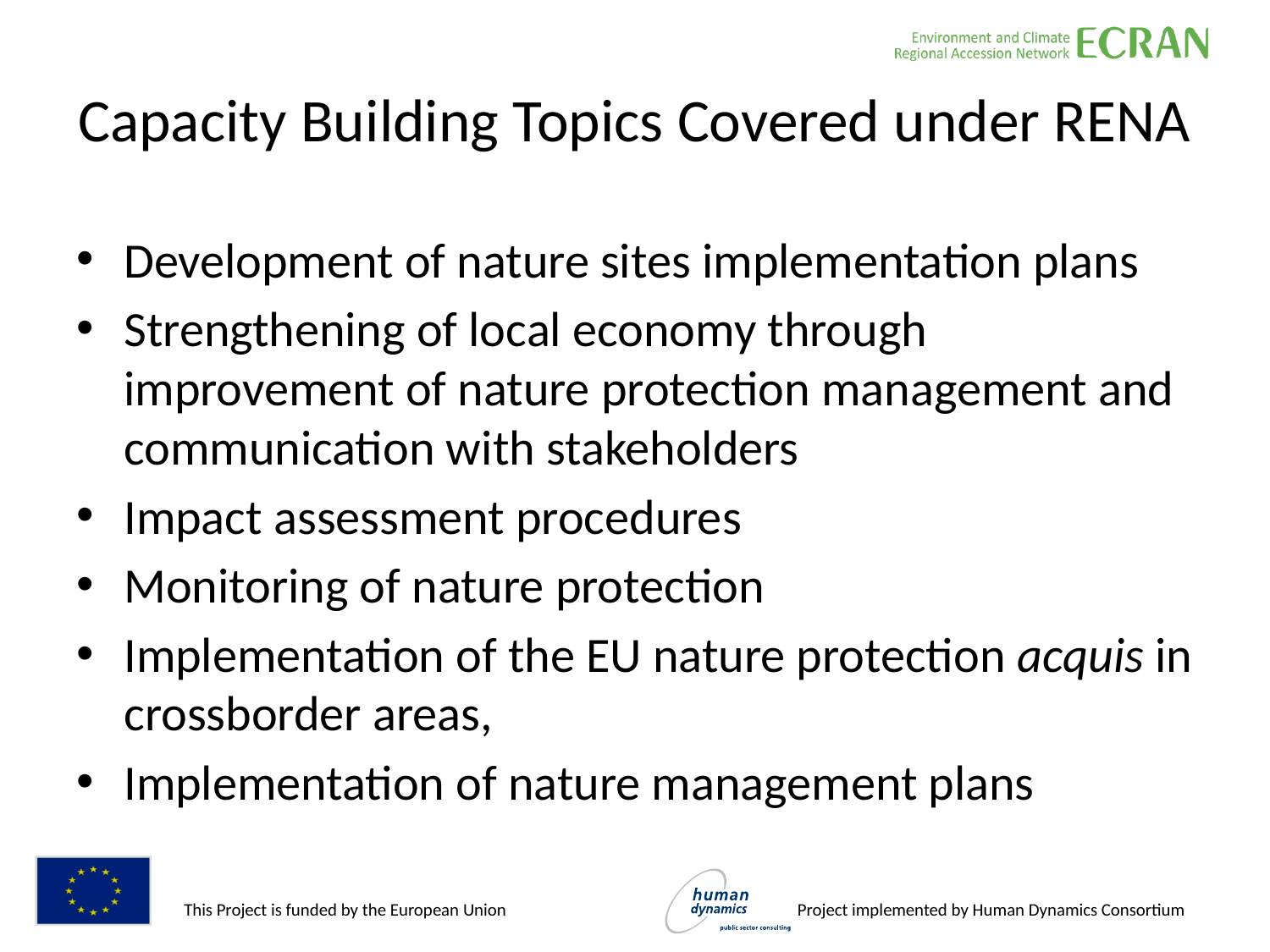

# Capacity Building Topics Covered under RENA
Development of nature sites implementation plans
Strengthening of local economy through improvement of nature protection management and communication with stakeholders
Impact assessment procedures
Monitoring of nature protection
Implementation of the EU nature protection acquis in crossborder areas,
Implementation of nature management plans